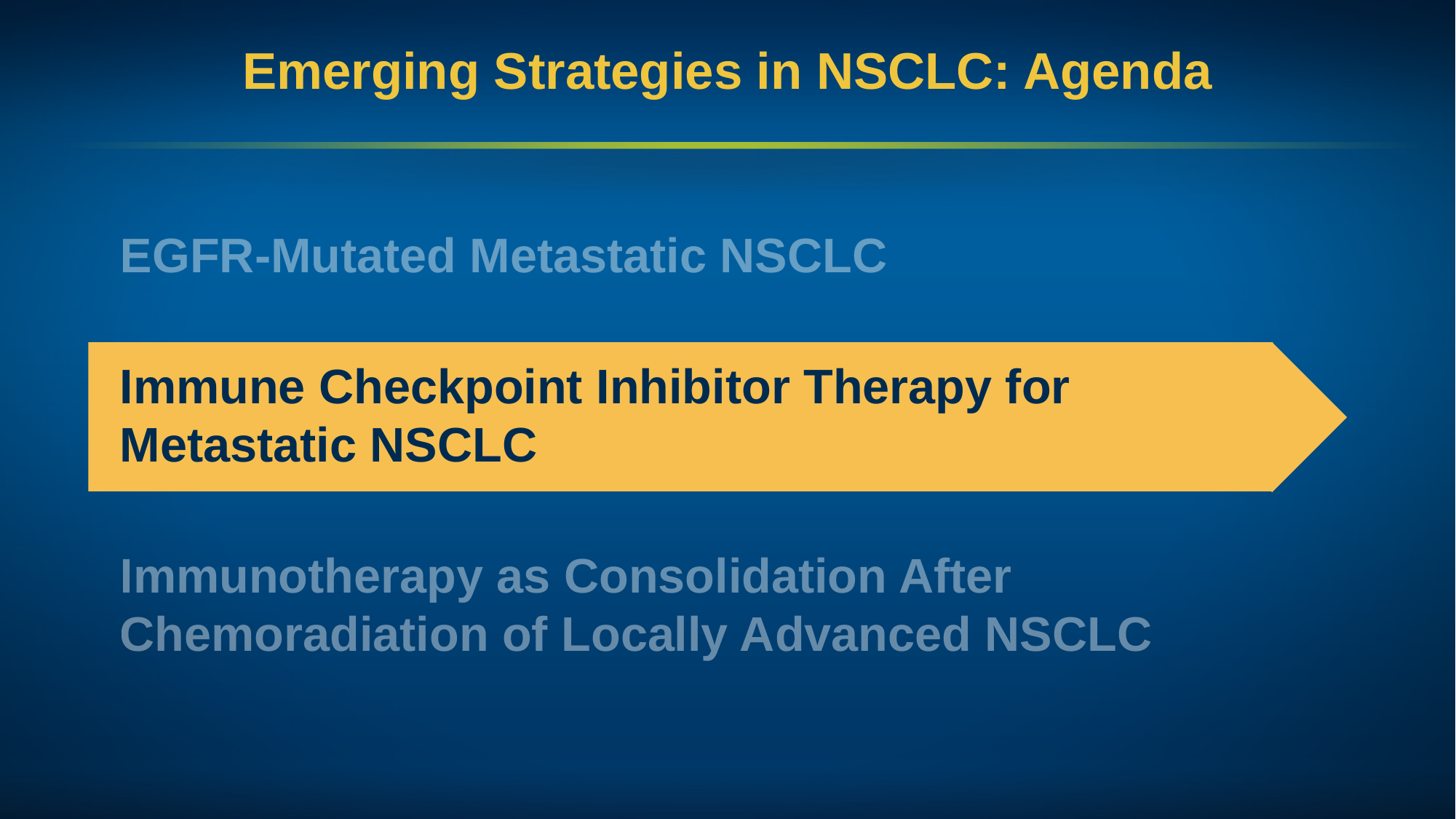

# Emerging Strategies in NSCLC: Agenda
EGFR-Mutated Metastatic NSCLC
Immune Checkpoint Inhibitor Therapy for
Metastatic NSCLC
Immunotherapy as Consolidation After Chemoradiation of Locally Advanced NSCLC